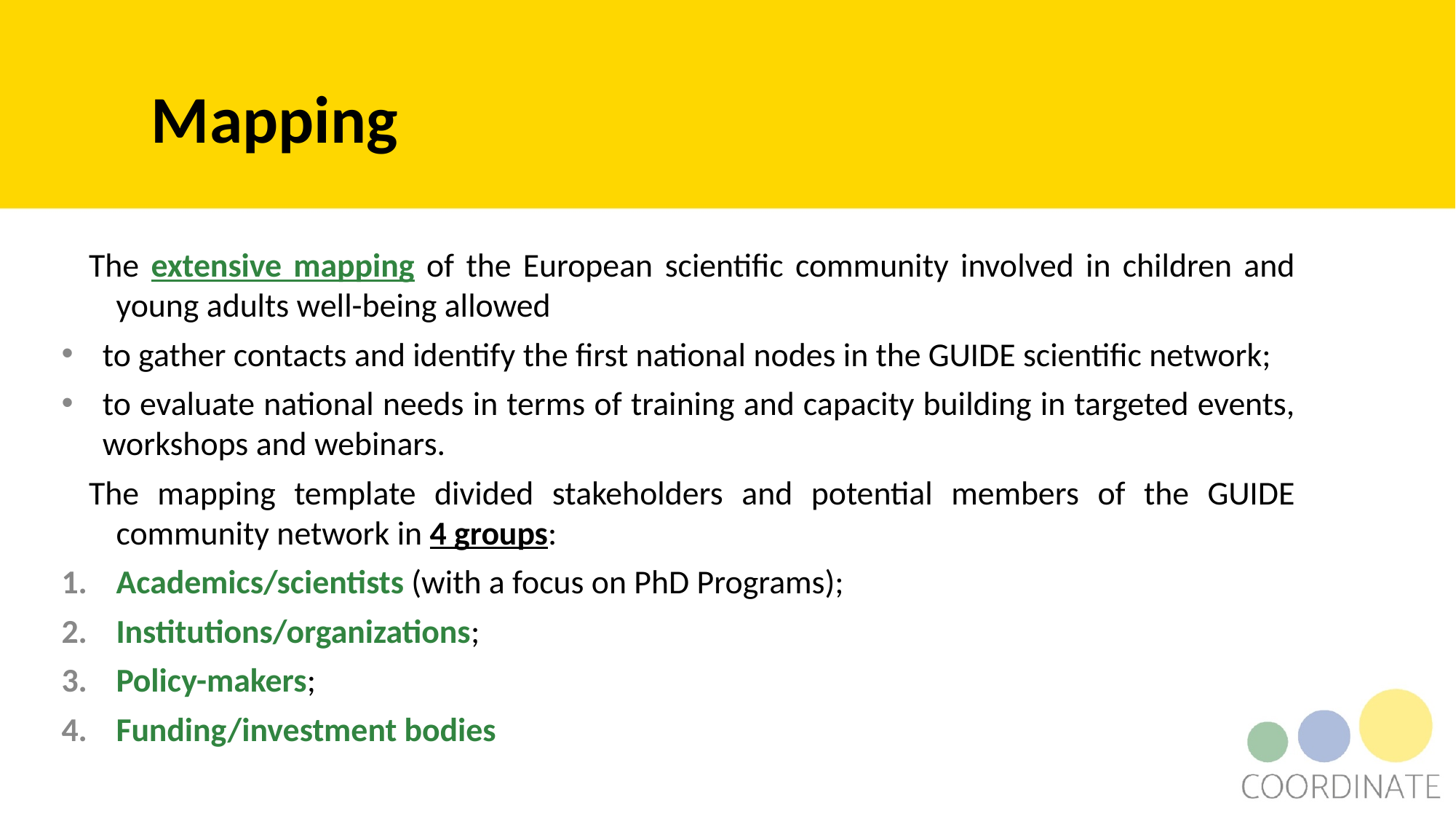

# Mapping
The extensive mapping of the European scientific community involved in children and young adults well-being allowed
to gather contacts and identify the first national nodes in the GUIDE scientific network;
to evaluate national needs in terms of training and capacity building in targeted events, workshops and webinars.
The mapping template divided stakeholders and potential members of the GUIDE community network in 4 groups:
Academics/scientists (with a focus on PhD Programs);
Institutions/organizations;
Policy-makers;
Funding/investment bodies